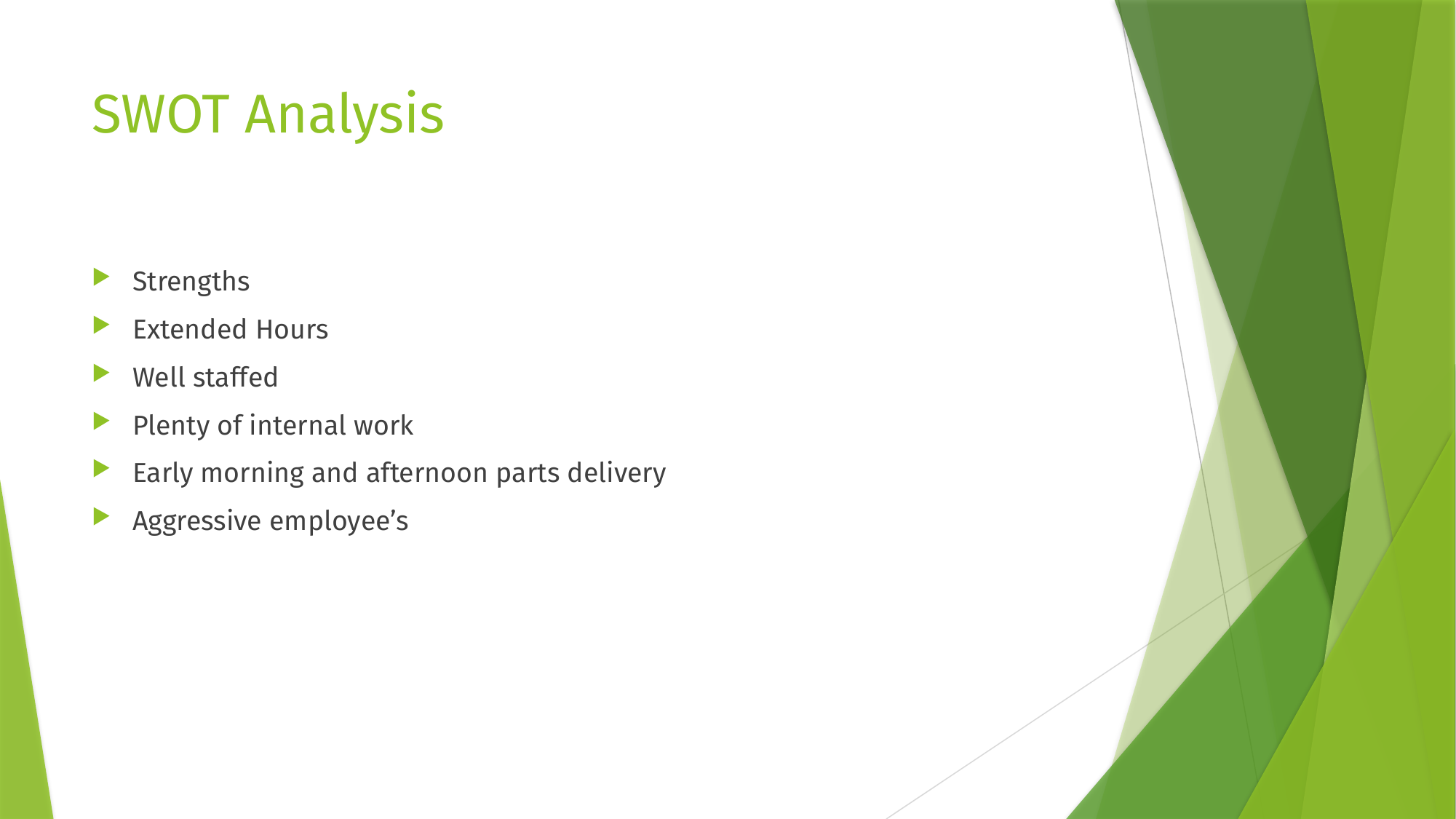

# SWOT Analysis
Strengths
Extended Hours
Well staffed
Plenty of internal work
Early morning and afternoon parts delivery
Aggressive employee’s